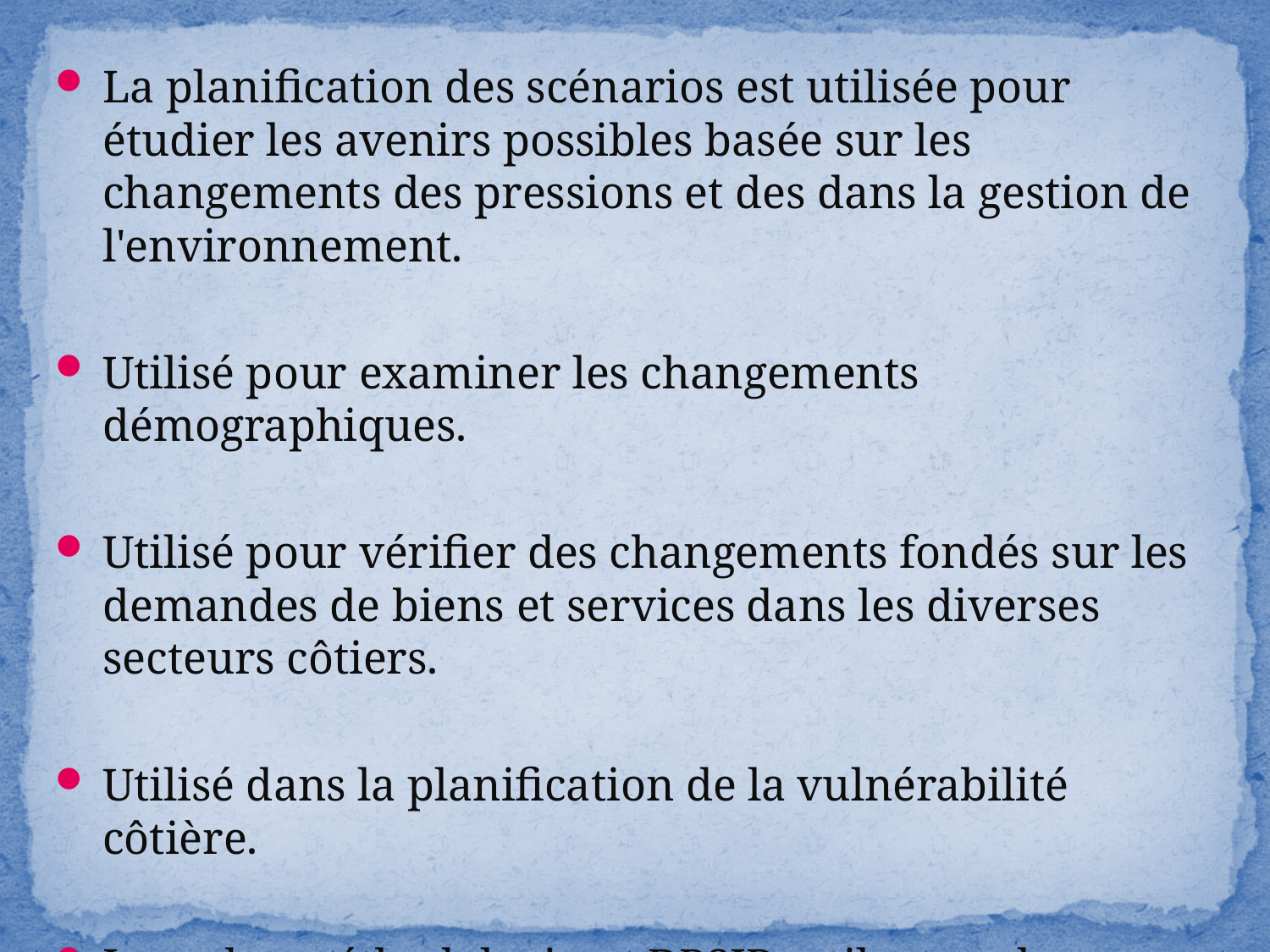

La planification des scénarios est utilisée pour étudier les avenirs possibles basée sur les changements des pressions et des dans la gestion de l'environnement.

Utilisé pour examiner les changements démographiques.

Utilisé pour vérifier des changements fondés sur les demandes de biens et services dans les diverses secteurs côtiers.

Utilisé dans la planification de la vulnérabilité côtière.

Le cadre méthodologique DPSIR: utile pour la planification de scénario.